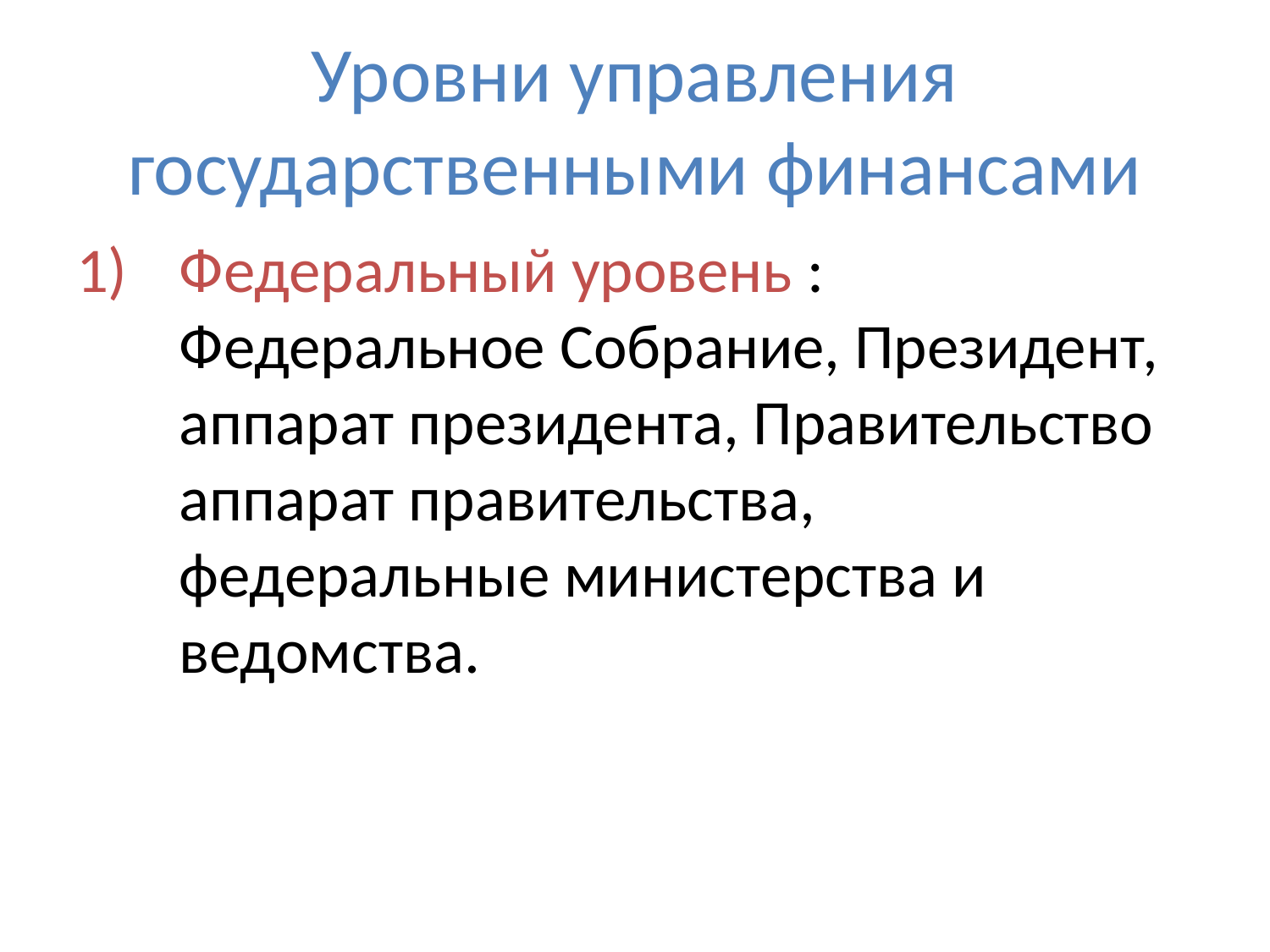

# Уровни управления государственными финансами
Федеральный уровень : Федеральное Собрание, Президент, аппарат президента, Правительство аппарат правительства, федеральные министерства и ведомства.